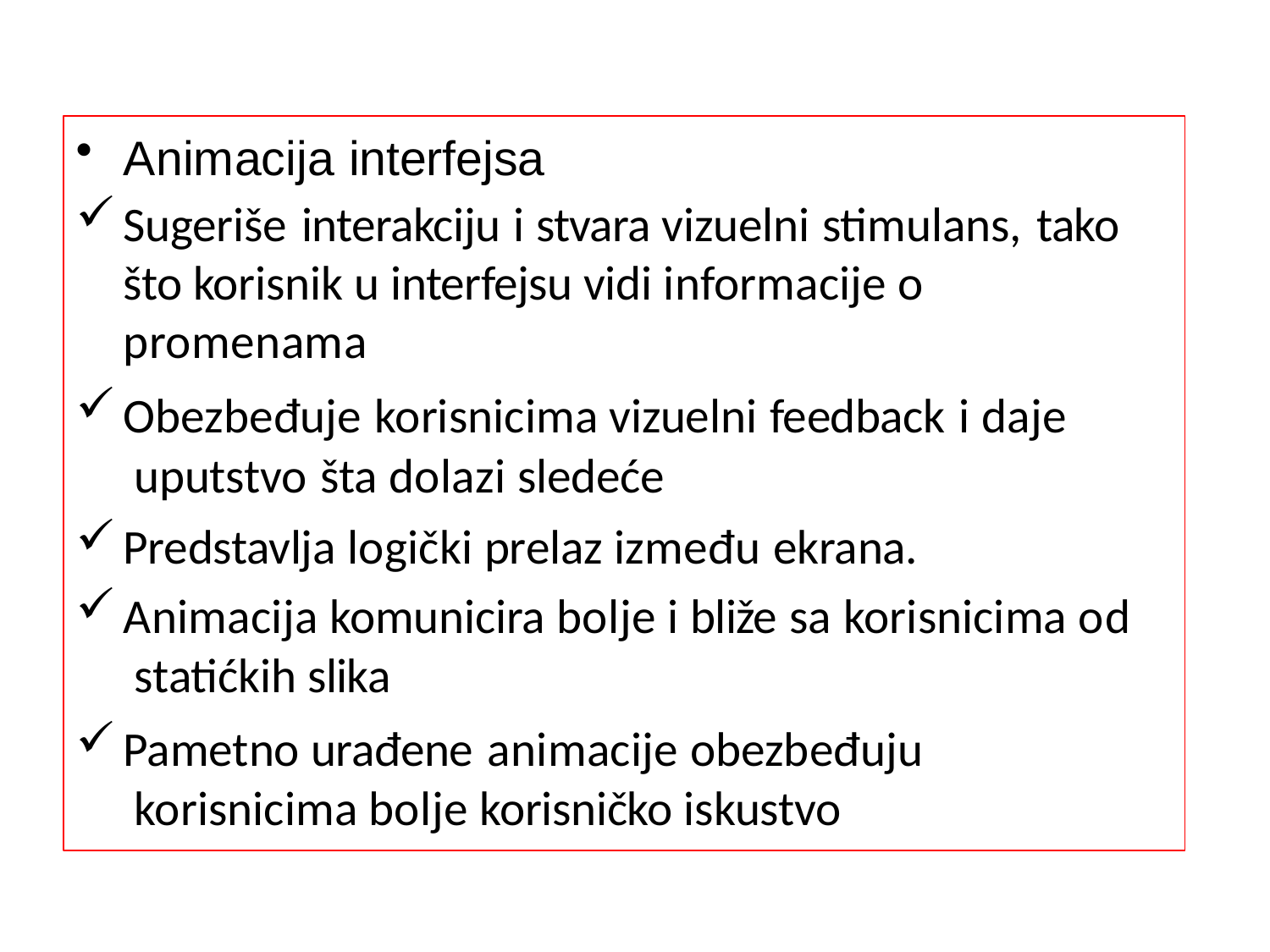

Animacija interfejsa
Sugeriše interakciju i stvara vizuelni stimulans, tako  što korisnik u interfejsu vidi informacije o  promenama
Obezbeđuje korisnicima vizuelni feedback i daje  uputstvo šta dolazi sledeće
Predstavlja logički prelaz između ekrana.
Animacija komunicira bolje i bliže sa korisnicima od  statićkih slika
Pametno urađene animacije obezbeđuju  korisnicima bolje korisničko iskustvo